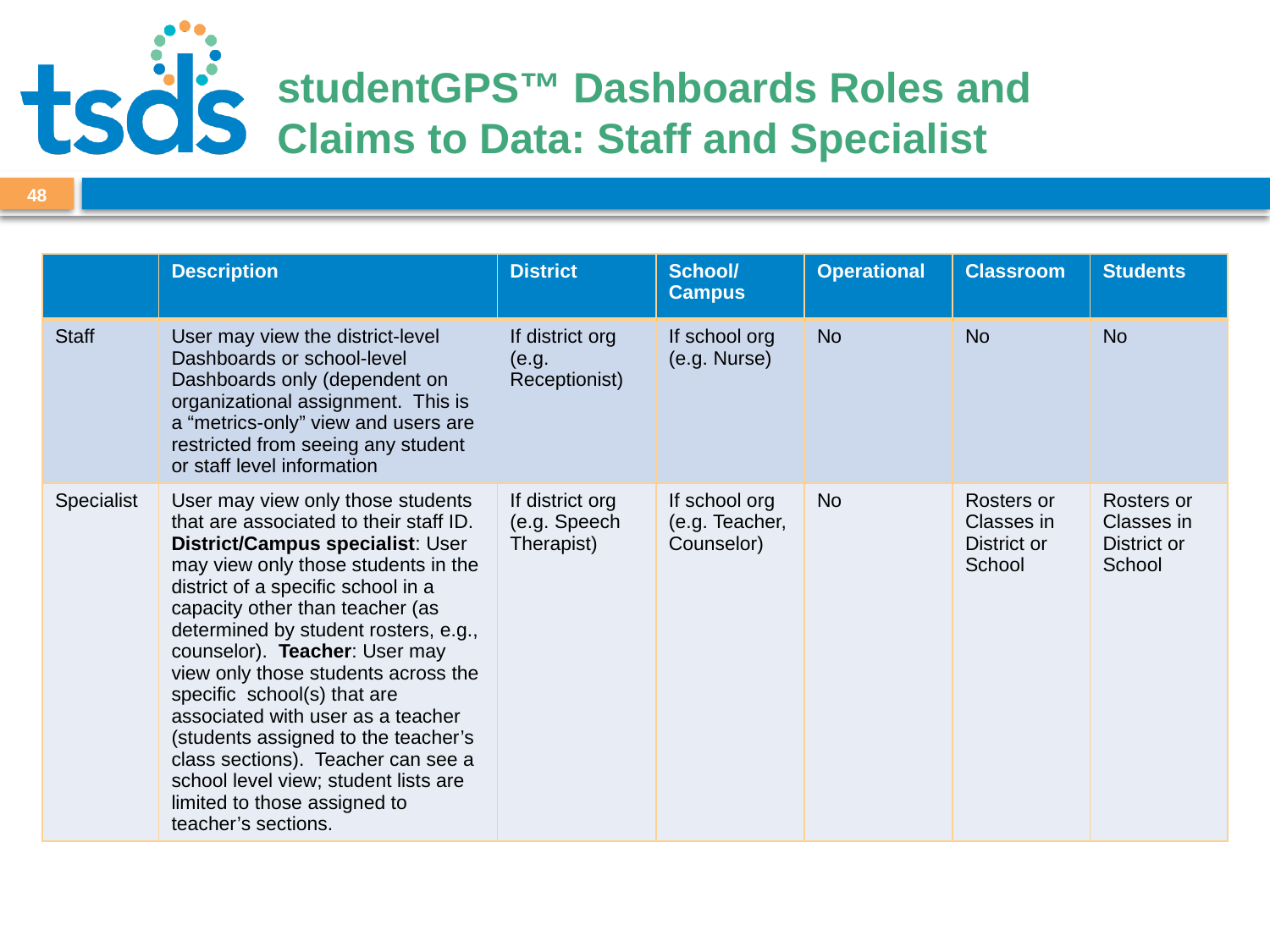

# studentGPS™ Dashboards Roles and Claims to Data: Staff and Specialist
48
|  | Description | District | School/ Campus | Operational | Classroom | Students |
| --- | --- | --- | --- | --- | --- | --- |
| Staff | User may view the district-level Dashboards or school-level Dashboards only (dependent on organizational assignment. This is a “metrics-only” view and users are restricted from seeing any student or staff level information | If district org (e.g. Receptionist) | If school org (e.g. Nurse) | No | No | No |
| Specialist | User may view only those students that are associated to their staff ID. District/Campus specialist: User may view only those students in the district of a specific school in a capacity other than teacher (as determined by student rosters, e.g., counselor). Teacher: User may view only those students across the specific school(s) that are associated with user as a teacher (students assigned to the teacher’s class sections). Teacher can see a school level view; student lists are limited to those assigned to teacher’s sections. | If district org (e.g. Speech Therapist) | If school org (e.g. Teacher, Counselor) | No | Rosters or Classes in District or School | Rosters or Classes in District or School |